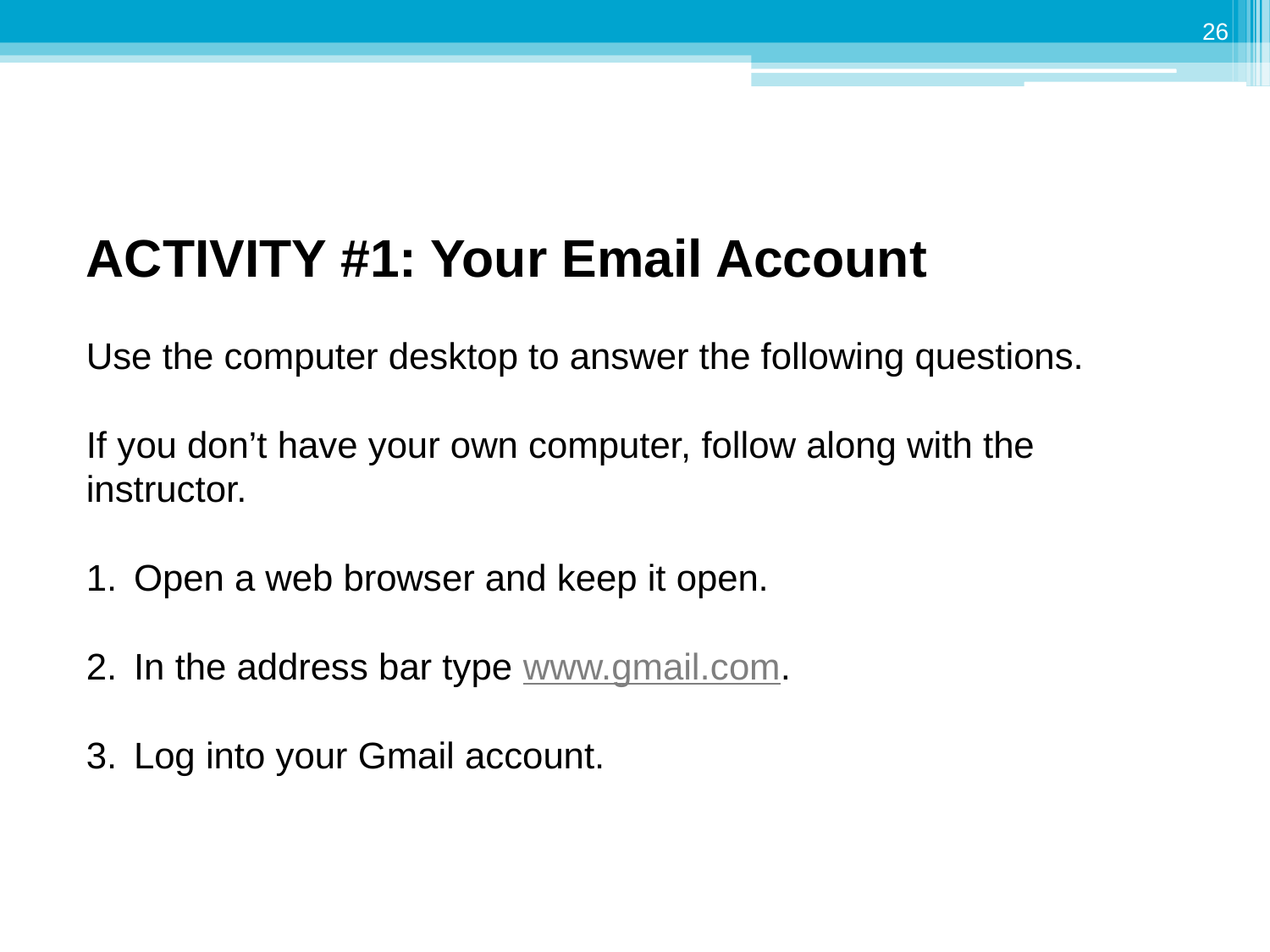

26
ACTIVITY #1: Your Email Account

Use the computer desktop to answer the following questions.

If you don’t have your own computer, follow along with the instructor.

Open a web browser and keep it open.
In the address bar type www.gmail.com.
Log into your Gmail account.